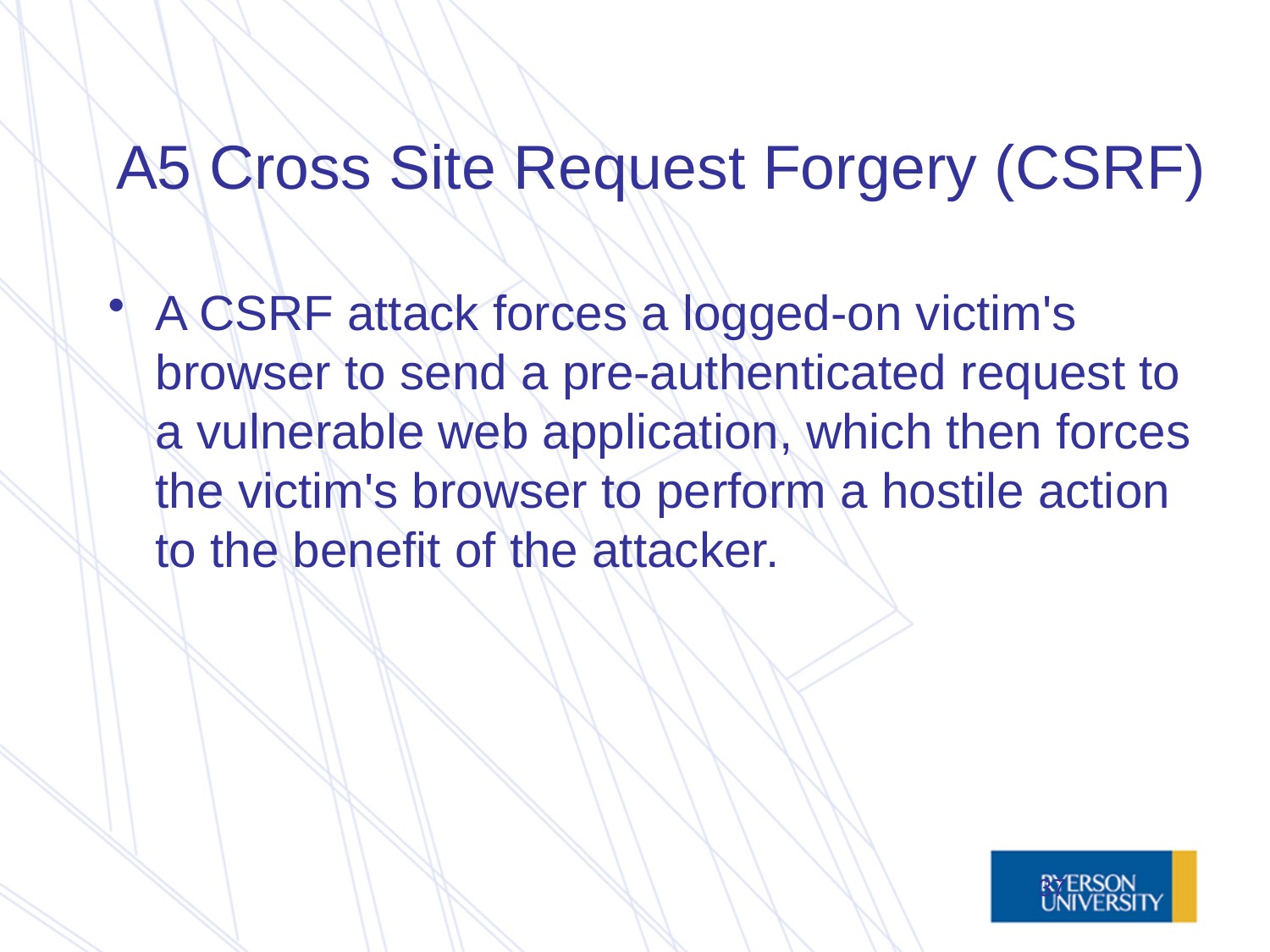

# A5 Cross Site Request Forgery (CSRF)
A CSRF attack forces a logged-on victim's browser to send a pre-authenticated request to a vulnerable web application, which then forces the victim's browser to perform a hostile action to the benefit of the attacker.

37